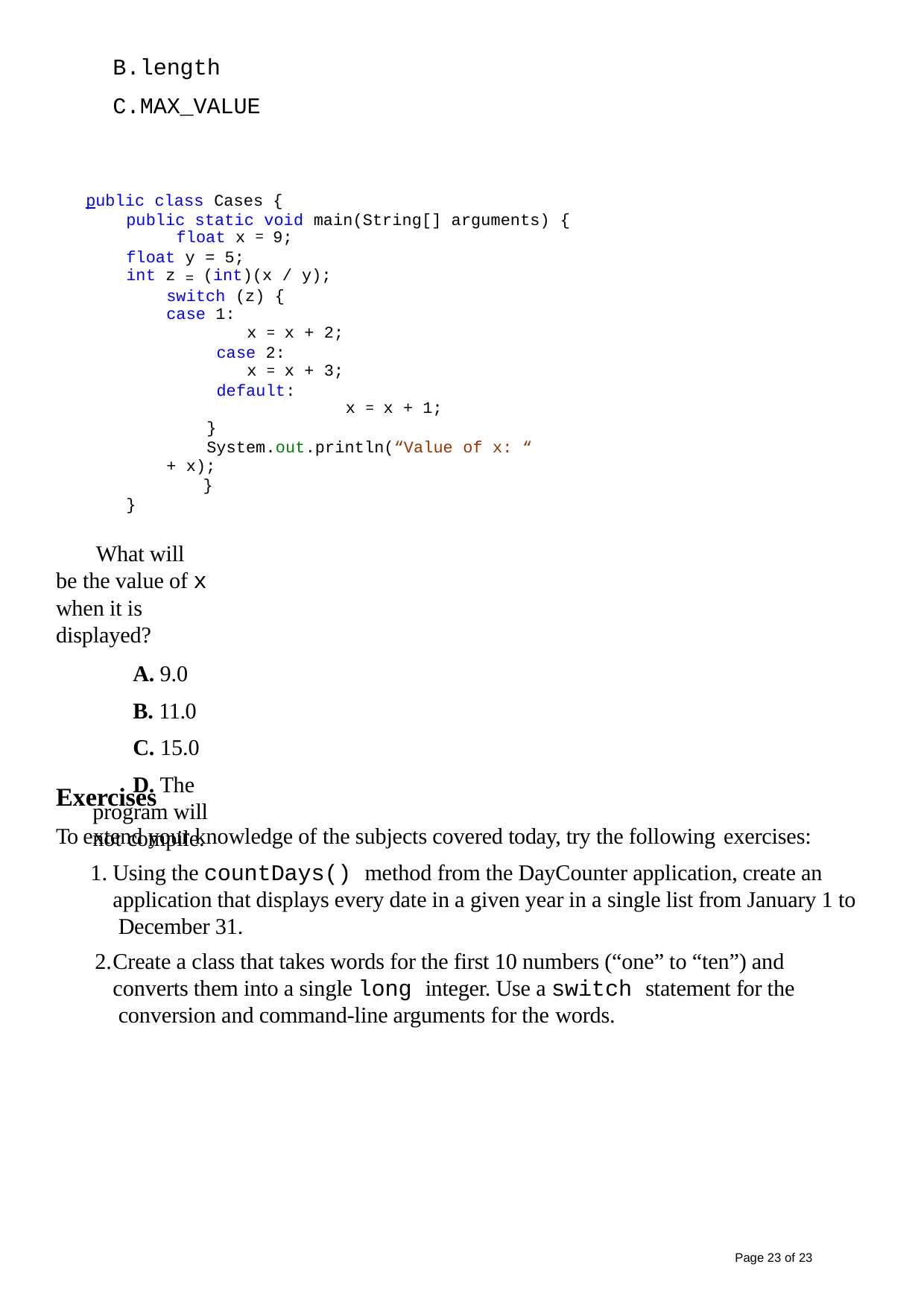

length
MAX_VALUE
public class Cases {
public static void main(String[] arguments) {  float x = 9;
float y = 5;
int z = (int)(x / y);  switch (z) {
case 1:
x = x + 2;  case 2:
x = x + 3;  default:
x = x + 1;
}
System.out.println(“Value of x: “ + x);
}
}

What will be the value of x when it is displayed?
A. 9.0
B. 11.0
C. 15.0
D. The program will not compile.
Exercises
To extend your knowledge of the subjects covered today, try the following exercises:
Using the countDays() method from the DayCounter application, create an  application that displays every date in a given year in a single list from January 1 to  December 31.
Create a class that takes words for the first 10 numbers (“one” to “ten”) and  converts them into a single long integer. Use a switch statement for the  conversion and command-line arguments for the words.
Page 23 of 23